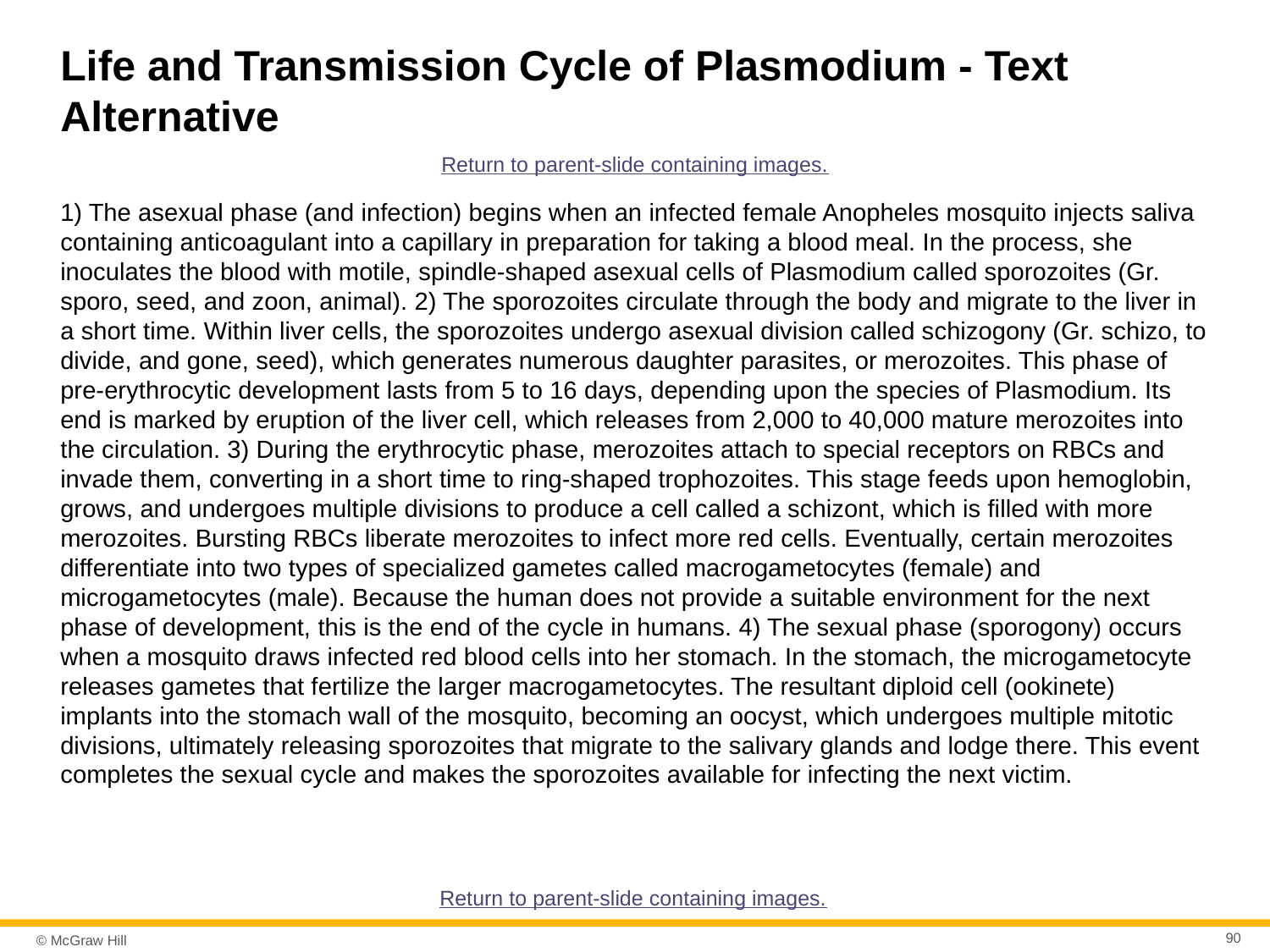

# Life and Transmission Cycle of Plasmodium - Text Alternative
Return to parent-slide containing images.
1) The asexual phase (and infection) begins when an infected female Anopheles mosquito injects saliva containing anticoagulant into a capillary in preparation for taking a blood meal. In the process, she inoculates the blood with motile, spindle-shaped asexual cells of Plasmodium called sporozoites (Gr. sporo, seed, and zoon, animal). 2) The sporozoites circulate through the body and migrate to the liver in a short time. Within liver cells, the sporozoites undergo asexual division called schizogony (Gr. schizo, to divide, and gone, seed), which generates numerous daughter parasites, or merozoites. This phase of pre-erythrocytic development lasts from 5 to 16 days, depending upon the species of Plasmodium. Its end is marked by eruption of the liver cell, which releases from 2,000 to 40,000 mature merozoites into the circulation. 3) During the erythrocytic phase, merozoites attach to special receptors on RBCs and invade them, converting in a short time to ring-shaped trophozoites. This stage feeds upon hemoglobin, grows, and undergoes multiple divisions to produce a cell called a schizont, which is filled with more merozoites. Bursting RBCs liberate merozoites to infect more red cells. Eventually, certain merozoites differentiate into two types of specialized gametes called macrogametocytes (female) and microgametocytes (male). Because the human does not provide a suitable environment for the next phase of development, this is the end of the cycle in humans. 4) The sexual phase (sporogony) occurs when a mosquito draws infected red blood cells into her stomach. In the stomach, the microgametocyte releases gametes that fertilize the larger macrogametocytes. The resultant diploid cell (ookinete) implants into the stomach wall of the mosquito, becoming an oocyst, which undergoes multiple mitotic divisions, ultimately releasing sporozoites that migrate to the salivary glands and lodge there. This event completes the sexual cycle and makes the sporozoites available for infecting the next victim.
Return to parent-slide containing images.